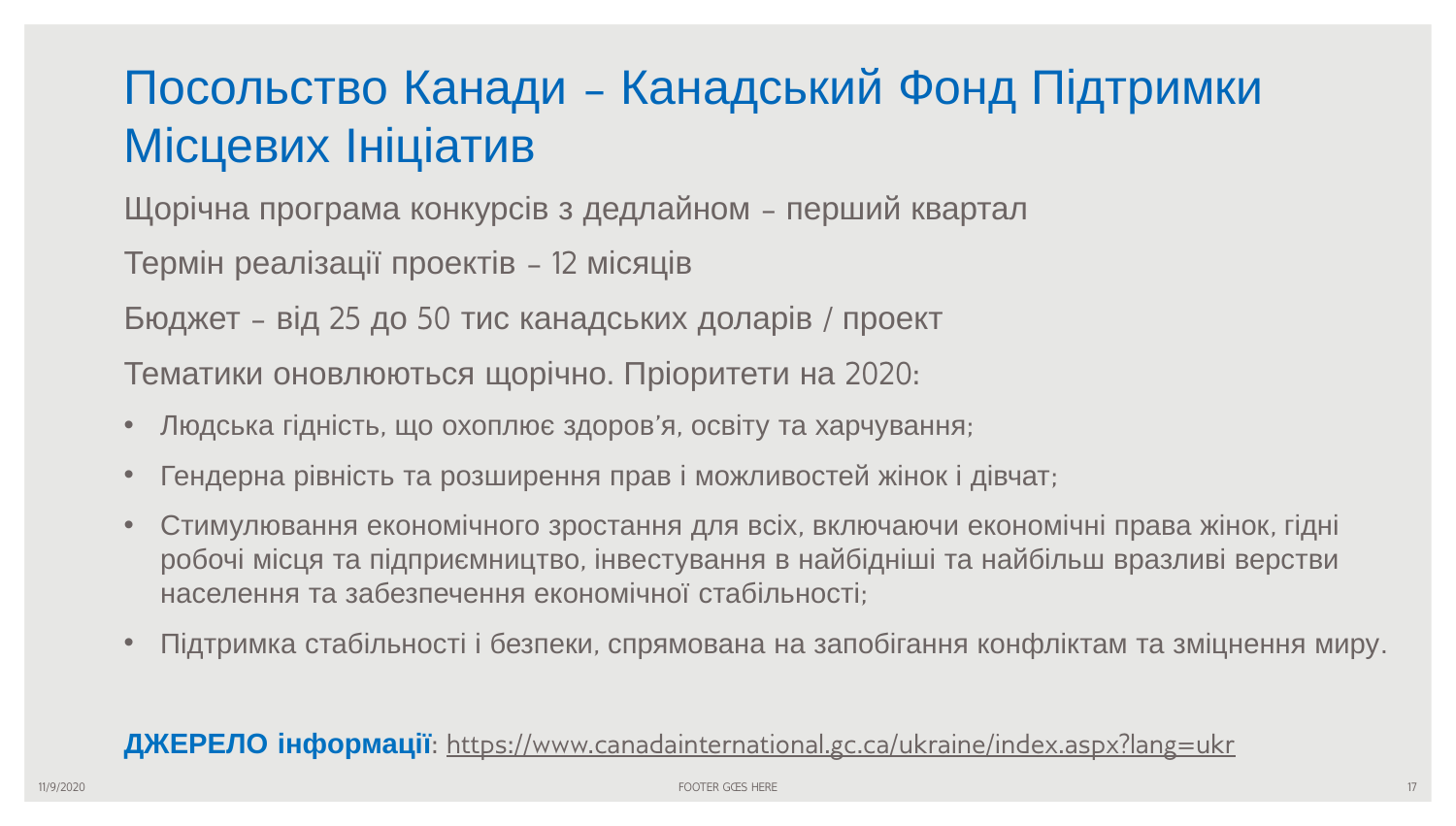

# Посольство Канади – Канадський Фонд Підтримки Місцевих Ініціатив
Щорічна програма конкурсів з дедлайном – перший квартал
Термін реалізації проектів – 12 місяців
Бюджет – від 25 до 50 тис канадських доларів / проект
Тематики оновлюються щорічно. Пріоритети на 2020:
Людська гідність, що охоплює здоров’я, освіту та харчування;
Гендерна рівність та розширення прав і можливостей жінок і дівчат;
Стимулювання економічного зростання для всіх, включаючи економічні права жінок, гідні робочі місця та підприємництво, інвестування в найбідніші та найбільш вразливі верстви населення та забезпечення економічної стабільності;
Підтримка стабільності і безпеки, спрямована на запобігання конфліктам та зміцнення миру.

ДЖЕРЕЛО інформації: https://www.canadainternational.gc.ca/ukraine/index.aspx?lang=ukr
11/9/2020
FOOTER GOES HERE
17